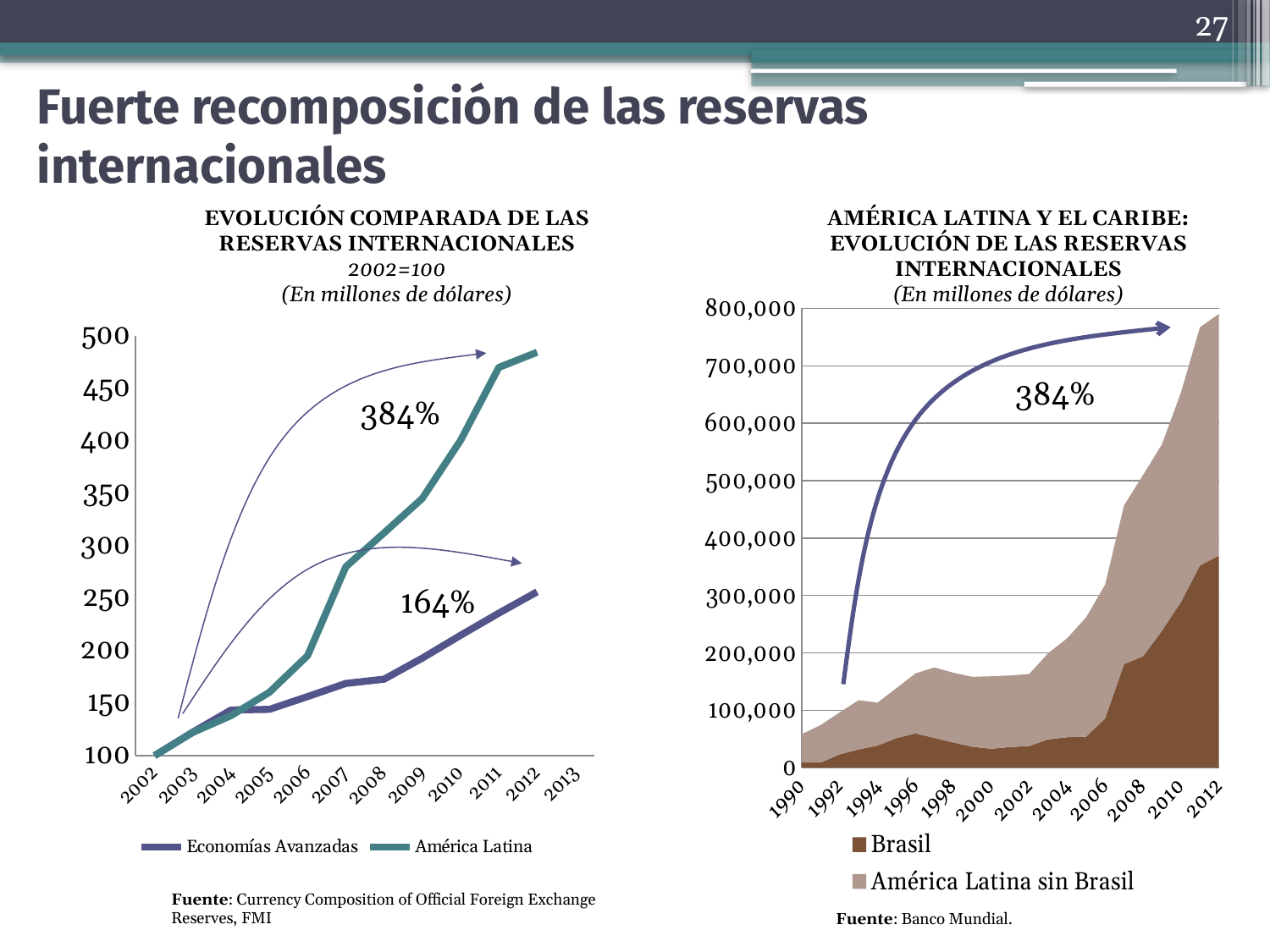

27
Fuerte recomposición de las reservas internacionales
EVOLUCIÓN COMPARADA DE LAS RESERVAS INTERNACIONALES
2002=100
(En millones de dólares)
AMÉRICA LATINA Y EL CARIBE: EVOLUCIÓN DE LAS RESERVAS INTERNACIONALES
(En millones de dólares)

### Chart

| Category | Brasil | América Latina sin Brasil |
|---|---|---|
| 1990 | 9199.6910288 | 49152.35900246965 |
| 1991 | 8748.6315313 | 65475.18486131646 |
| 1992 | 23264.5475 | 72874.55007716414 |
| 1993 | 31746.91099186 | 85818.4908991782 |
| 1994 | 38491.777748798195 | 74825.52625457023 |
| 1995 | 51477.38963427534 | 87026.05127065304 |
| 1996 | 59685.47609079 | 104529.50571429826 |
| 1997 | 51705.52061709701 | 122800.99514751637 |
| 1998 | 43902.193733155174 | 121346.9435323382 |
| 1999 | 36342.32442774103 | 121890.59017348825 |
| 2000 | 33015.297296266384 | 126106.58156697795 |
| 2001 | 35866.4455320193 | 124664.33299087927 |
| 2002 | 37832.14607420105 | 125417.55207898478 |
| 2003 | 49297.28696596558 | 150048.1107377388 |
| 2004 | 52934.865193021185 | 172483.6703331381 |
| 2005 | 53799.285064658485 | 207867.7618493011 |
| 2006 | 85842.86110464342 | 232862.77372390337 |
| 2007 | 180333.62253823612 | 276554.4804913622 |
| 2008 | 193783.36354099397 | 315823.4451468968 |
| 2009 | 238539.46301324078 | 324784.63656514557 |
| 2010 | 288574.60355960863 | 364854.244156426 |
| 2011 | 352010.24172138405 | 414915.1943915999 |
| 2012 | 369565.97292921 | 420945.88437752664 |

[unsupported chart]

384%
384%

164%
Fuente: Currency Composition of Official Foreign Exchange Reserves, FMI
Fuente: Banco Mundial.